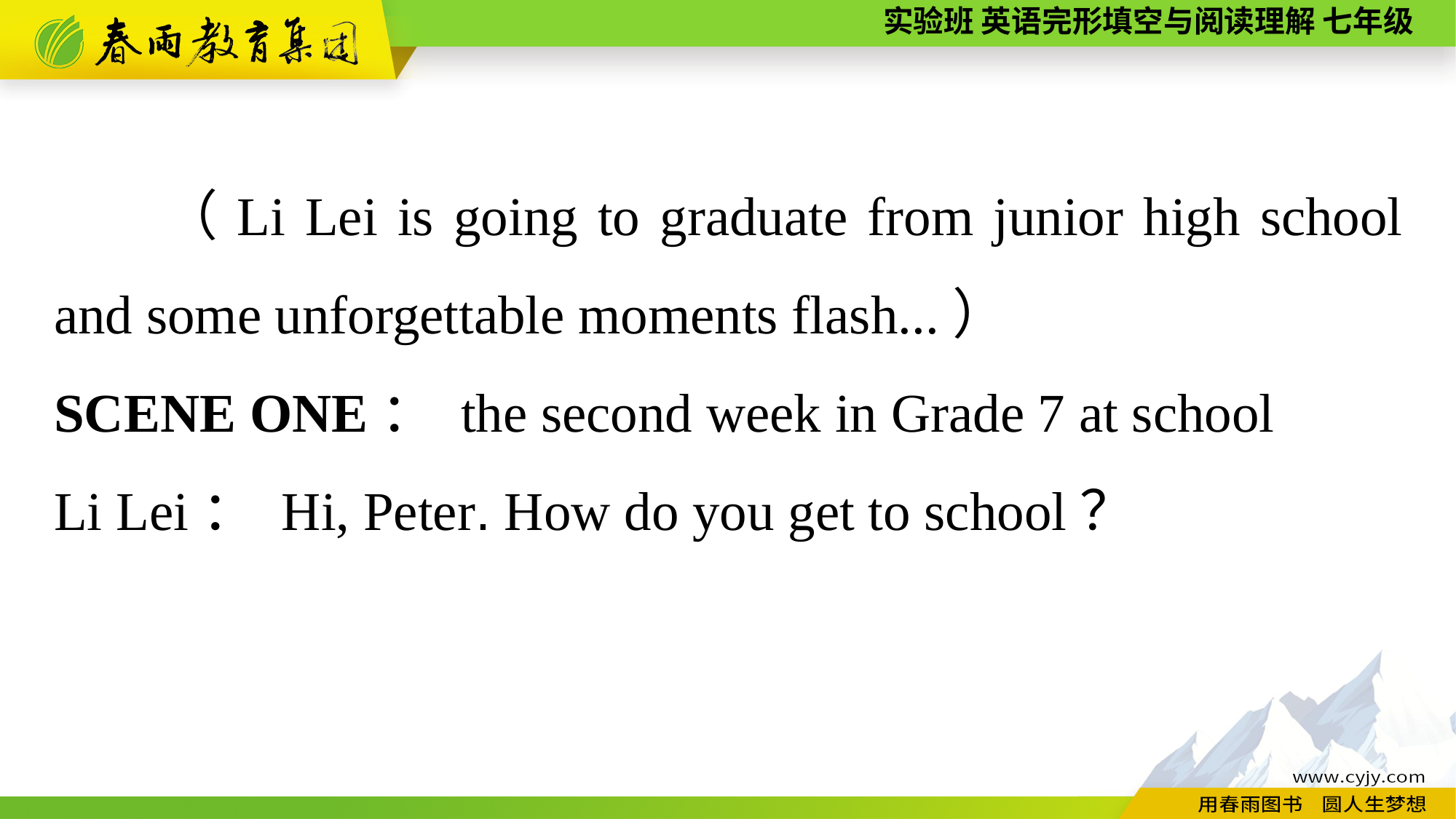

（Li Lei is going to graduate from junior high school and some unforgettable moments flash...）
SCENE ONE： the second week in Grade 7 at school
Li Lei： Hi, Peter. How do you get to school？